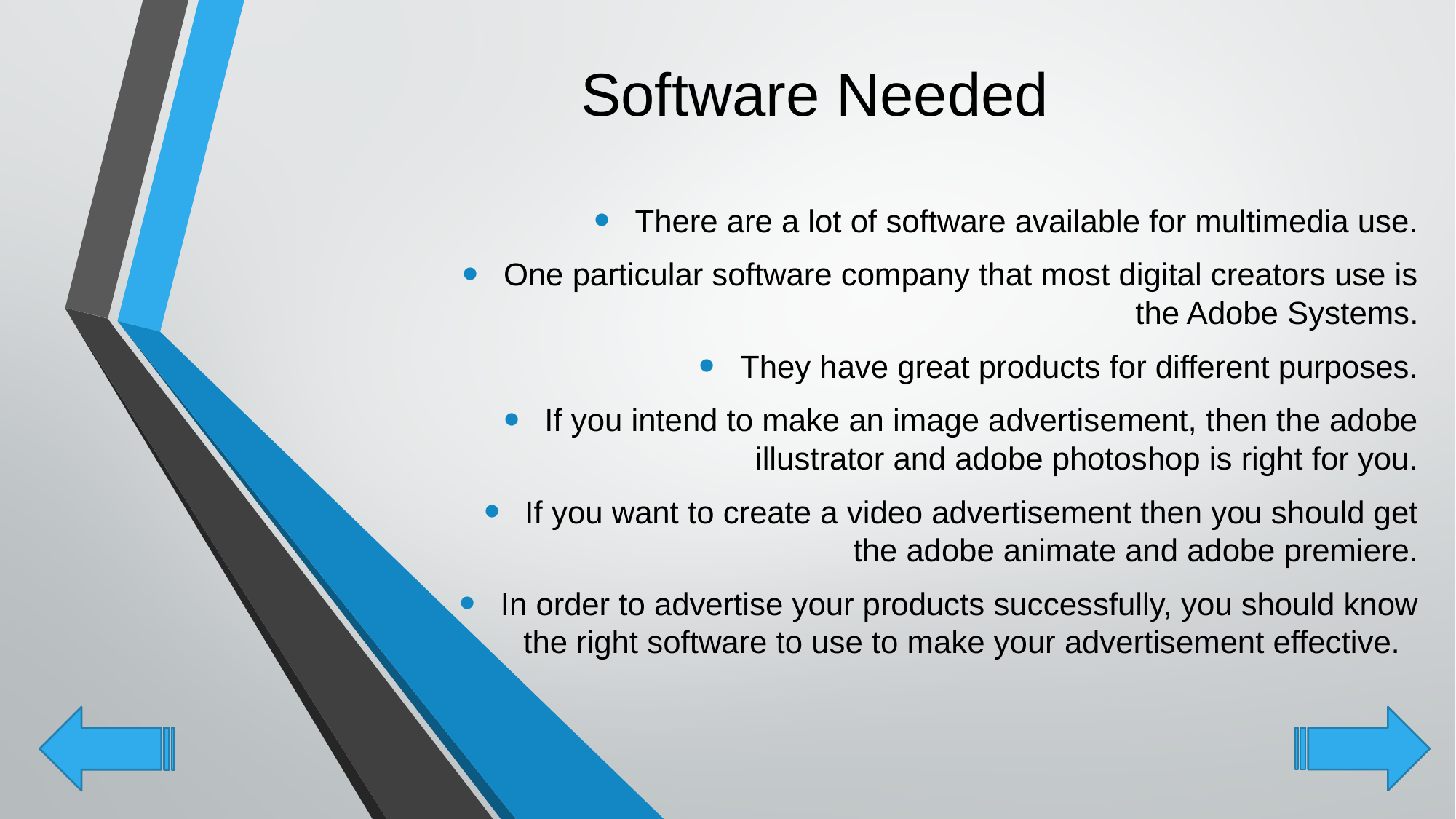

# Software Needed
There are a lot of software available for multimedia use.
One particular software company that most digital creators use is the Adobe Systems.
They have great products for different purposes.
If you intend to make an image advertisement, then the adobe illustrator and adobe photoshop is right for you.
If you want to create a video advertisement then you should get the adobe animate and adobe premiere.
In order to advertise your products successfully, you should know the right software to use to make your advertisement effective.